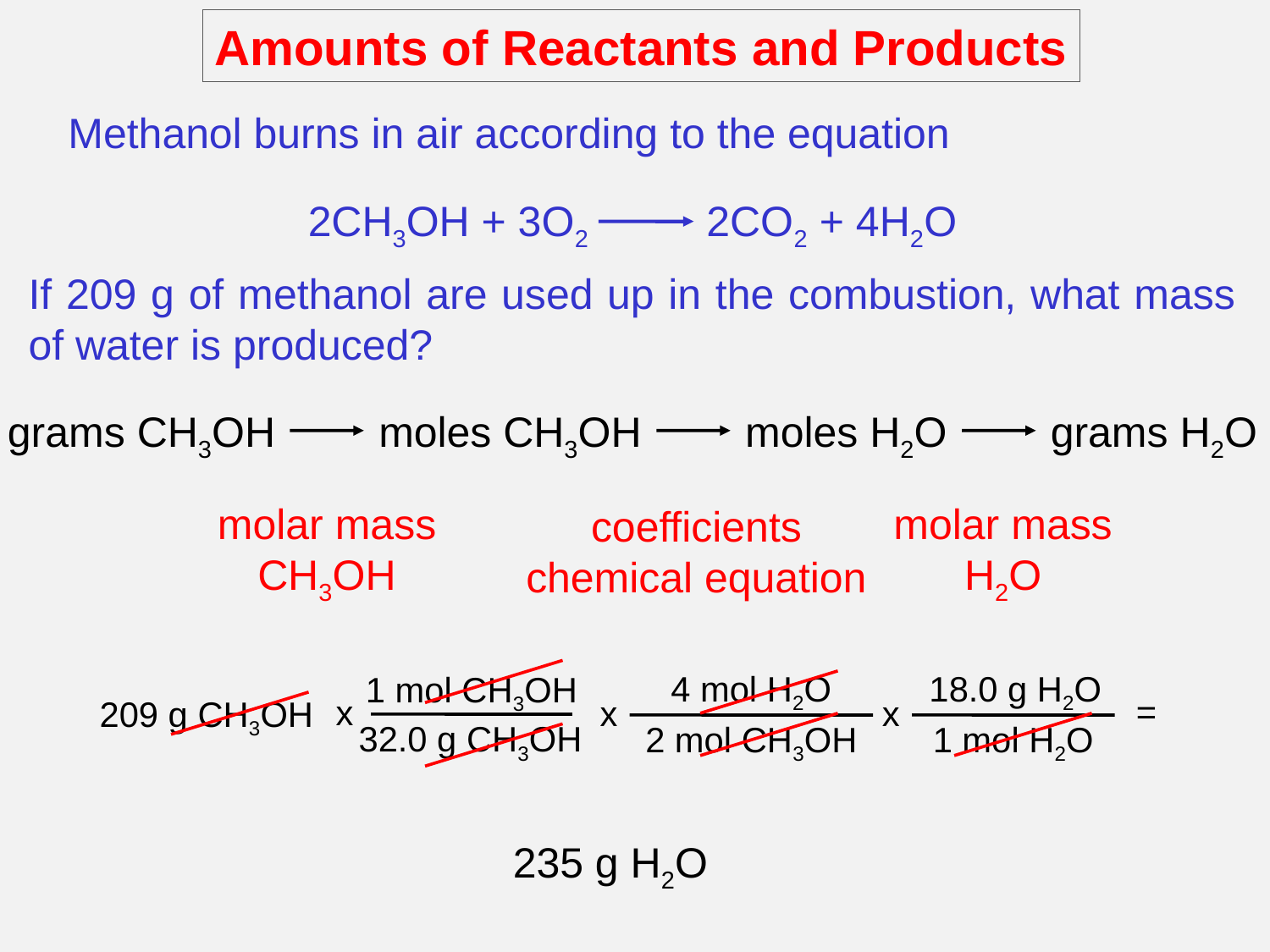

Amounts of Reactants and Products

Methanol burns in air according to the equation
2CH3OH + 3O2          2CO2 + 4H2O

If 209 g of methanol are used up in the combustion, what mass of water is produced?
grams CH3OH
moles CH3OH
moles H2O
grams H2O

molar mass
CH3OH
molar mass
H2O
coefficients
chemical equation

4 mol H2O
x
2 mol CH3OH

18.0 g H2O
x
1 mol H2O

=
1 mol CH3OH
x
32.0 g CH3OH

209 g CH3OH

235 g H2O